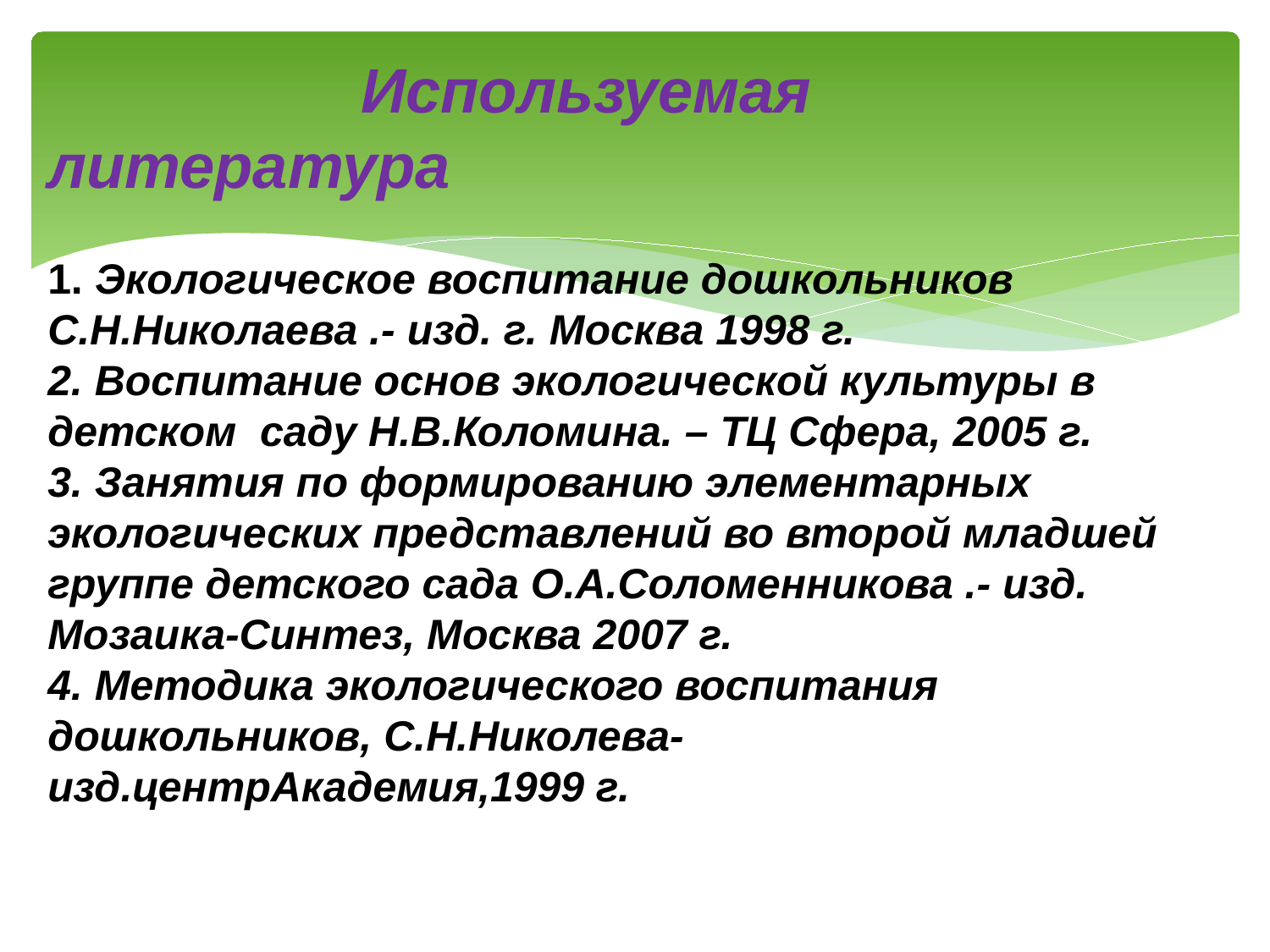

# Используемая литература 1. Экологическое воспитание дошкольников С.Н.Николаева .- изд. г. Москва 1998 г. 2. Воспитание основ экологической культуры в детском  саду Н.В.Коломина. – ТЦ Сфера, 2005 г. 3. Занятия по формированию элементарных экологических представлений во второй младшей группе детского сада О.А.Соломенникова .- изд. Мозаика-Синтез, Москва 2007 г. 4. Методика экологического воспитания дошкольников, С.Н.Николева- изд.центрАкадемия,1999 г.